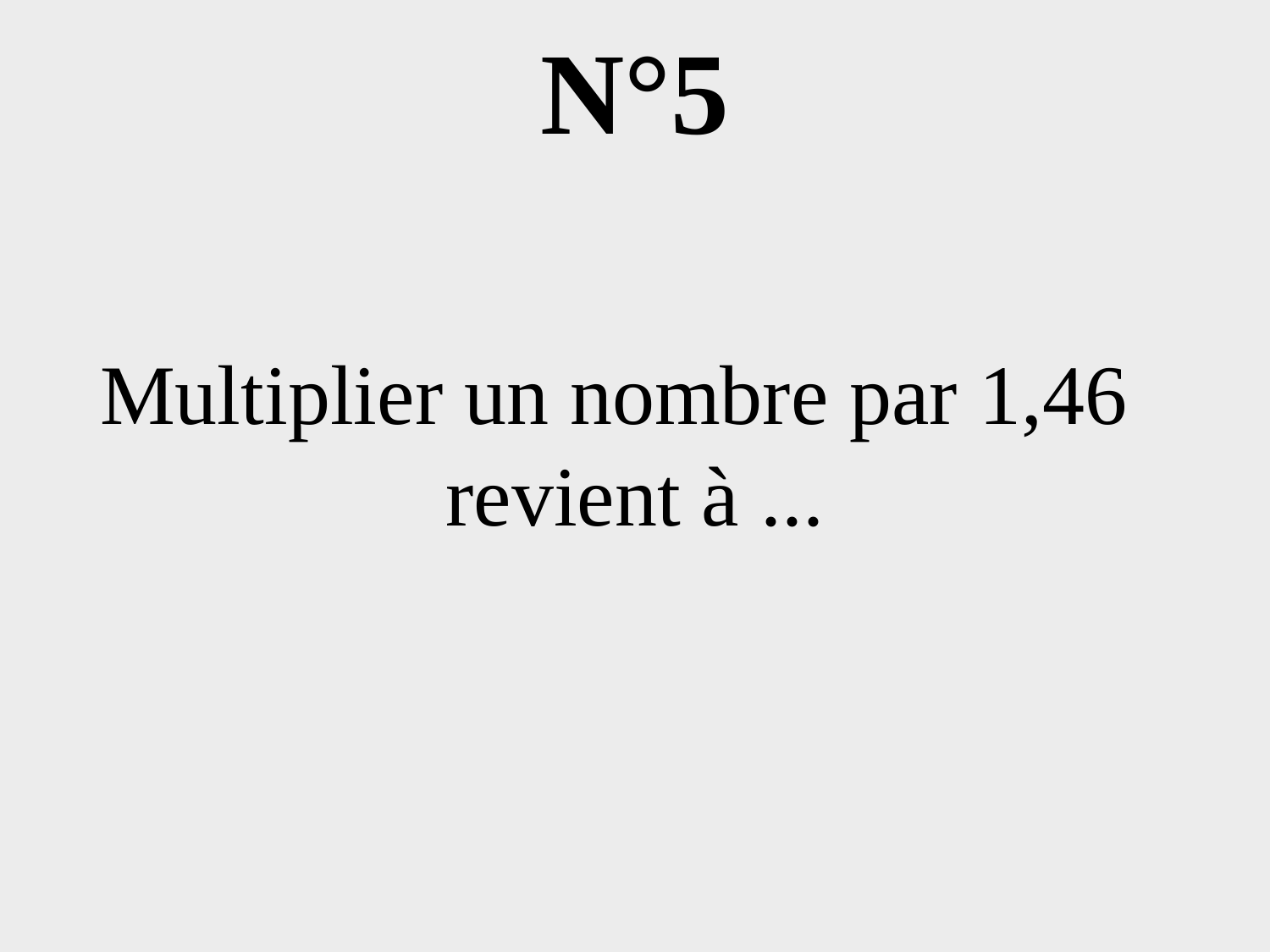

# N°5
Multiplier un nombre par 1,46
revient à ...